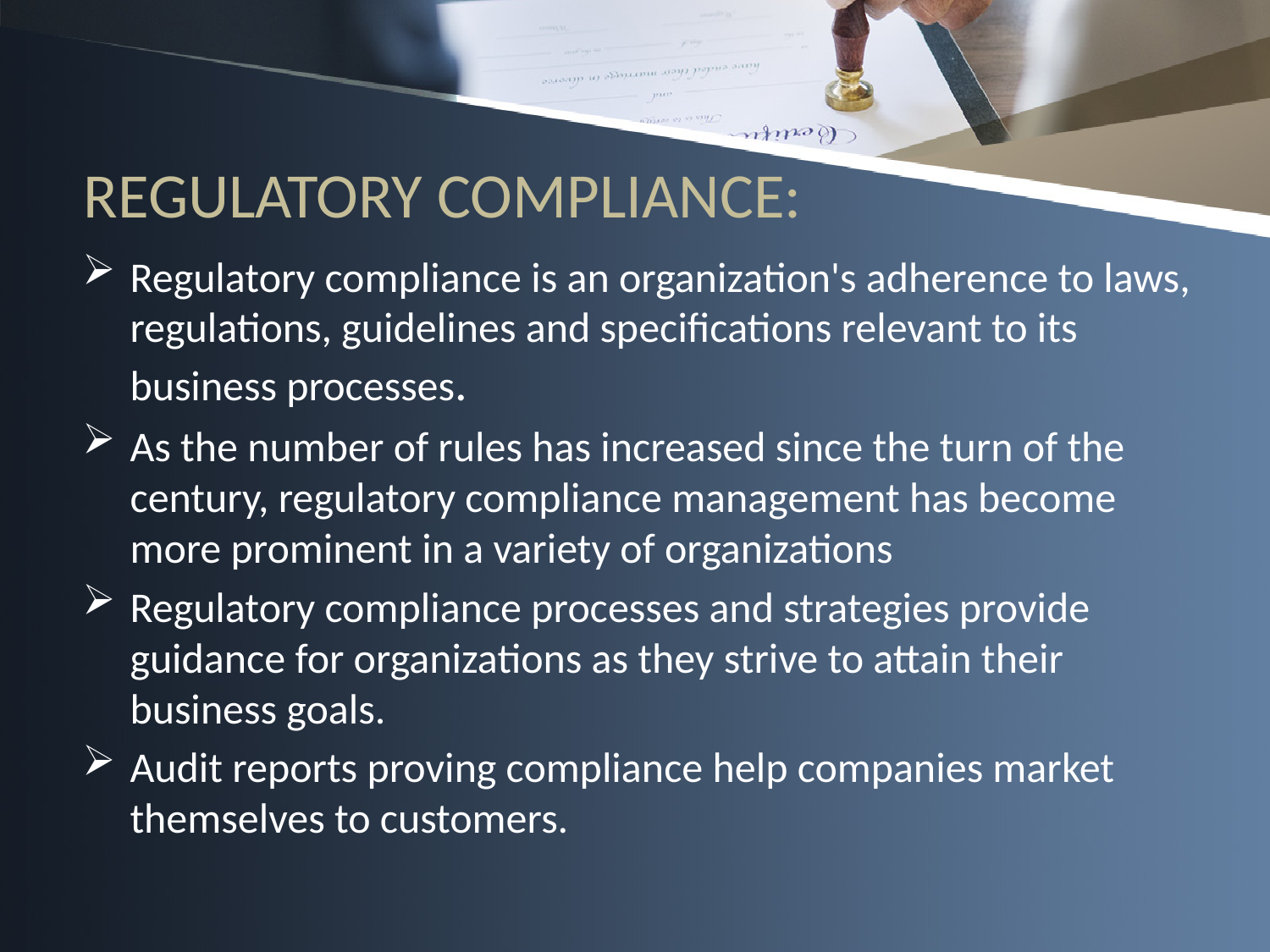

# REGULATORY COMPLIANCE:
Regulatory compliance is an organization's adherence to laws, regulations, guidelines and specifications relevant to its business processes.
As the number of rules has increased since the turn of the century, regulatory compliance management has become more prominent in a variety of organizations
Regulatory compliance processes and strategies provide guidance for organizations as they strive to attain their business goals.
Audit reports proving compliance help companies market themselves to customers.